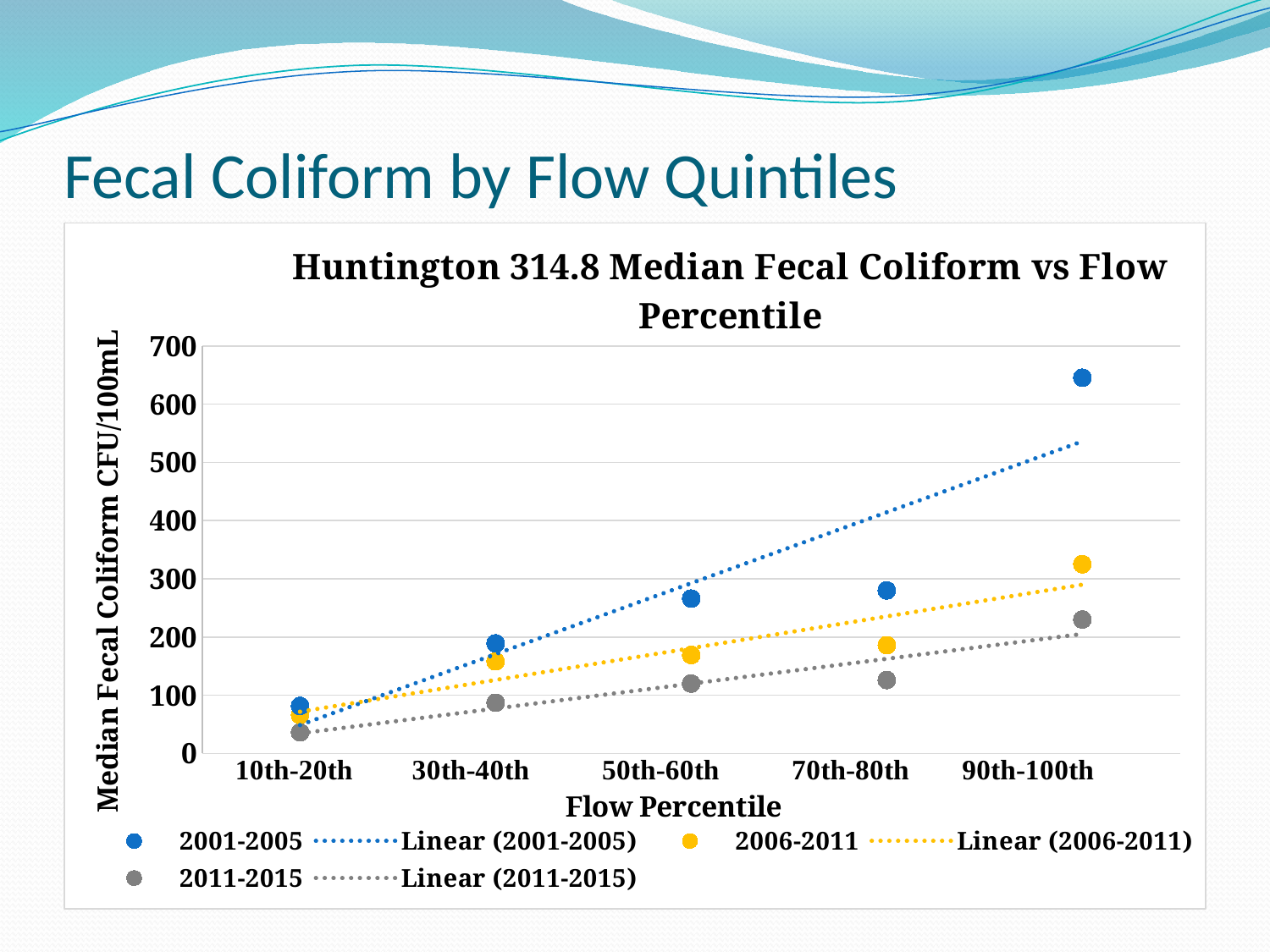

# Fecal Coliform by Flow Quintiles

### Chart: Huntington 314.8 Median Fecal Coliform vs Flow Percentile

| Category |  |  |  |
|---|---|---|---|